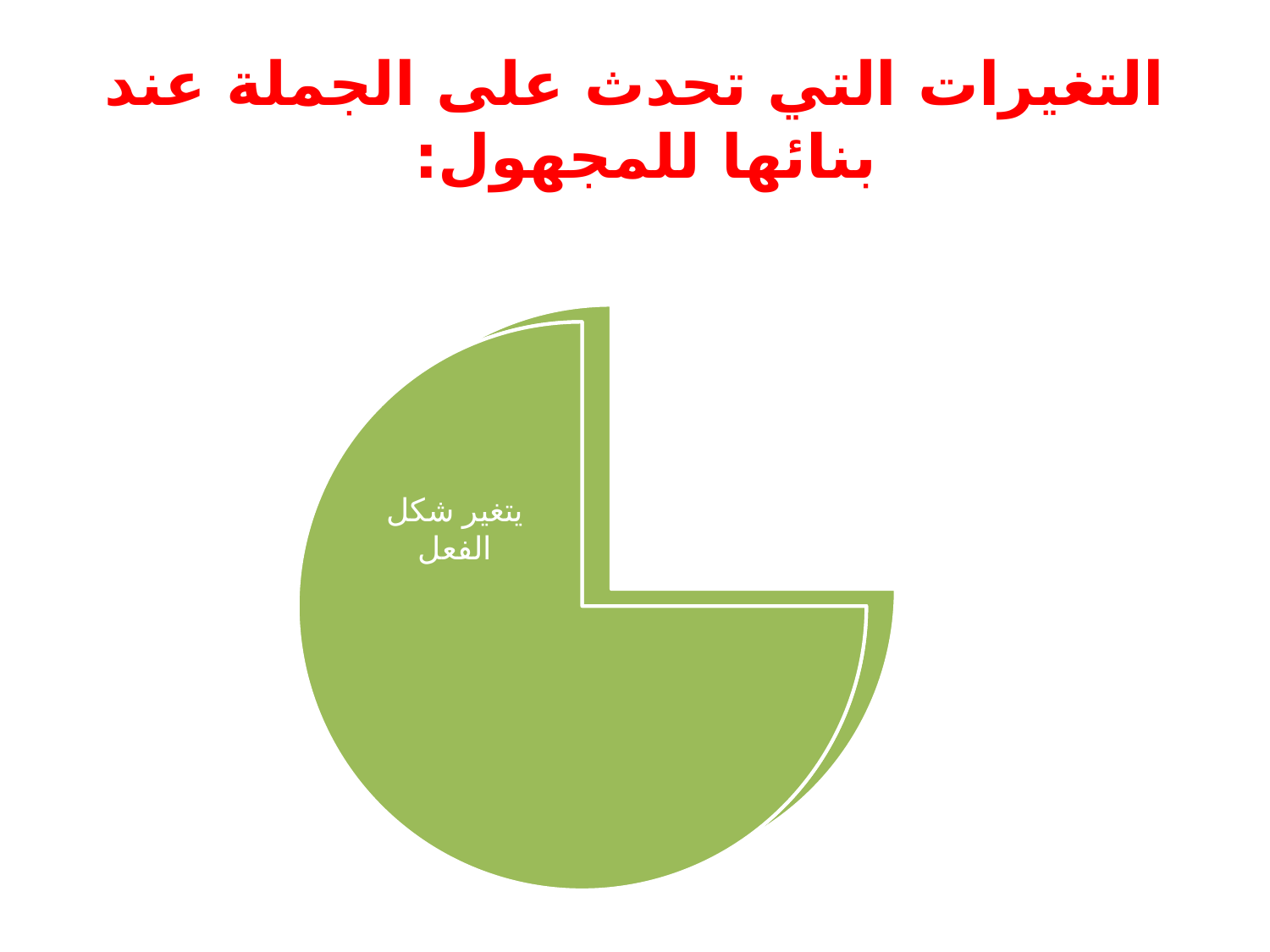

# التغيرات التي تحدث على الجملة عند بنائها للمجهول:
يحذف الفاعل
إقامة ما بعد الفاعل مقام الفاعل
يتغير شكل الفعل